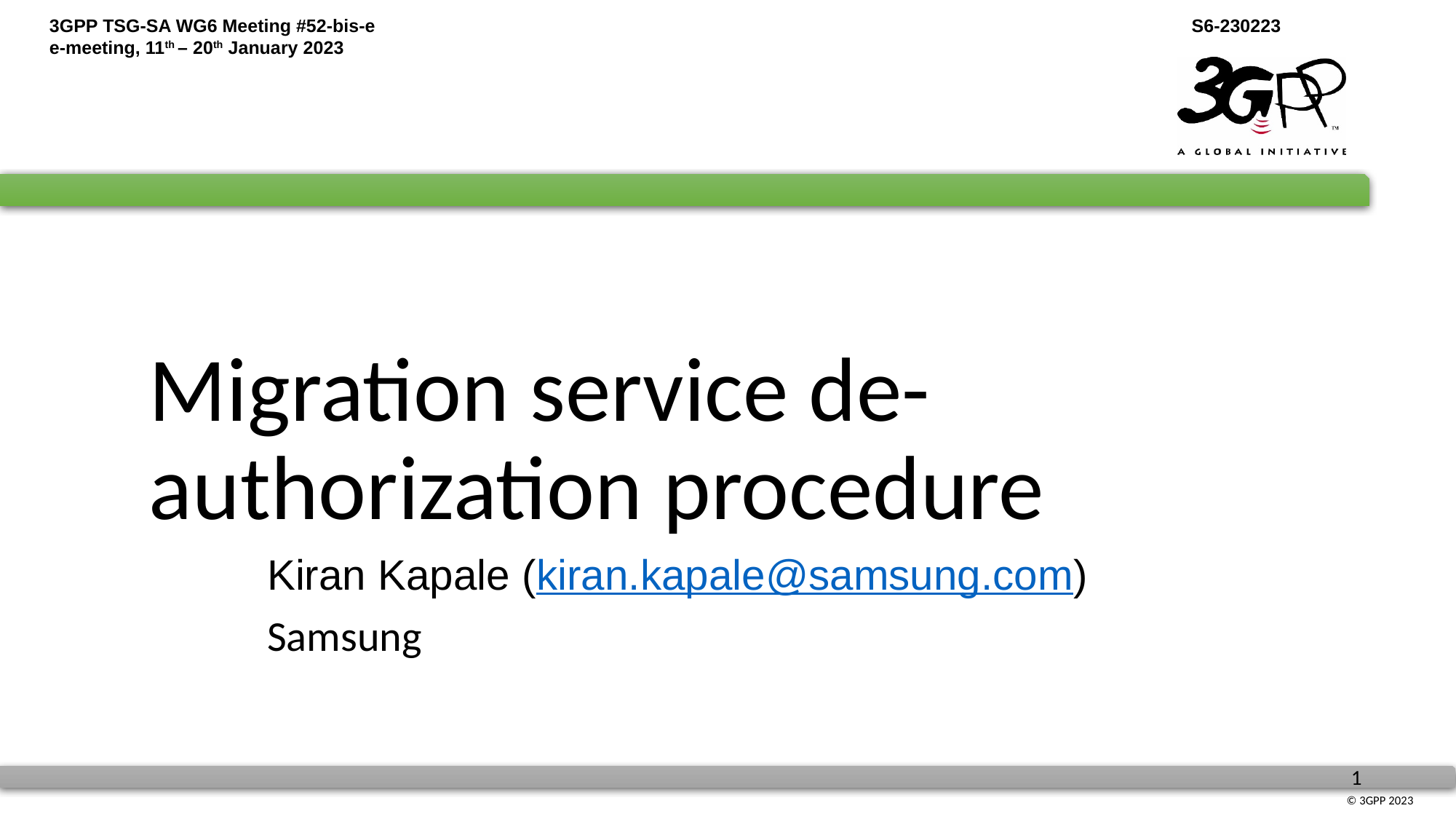

# Migration service de-authorization procedure
Kiran Kapale (kiran.kapale@samsung.com)
Samsung